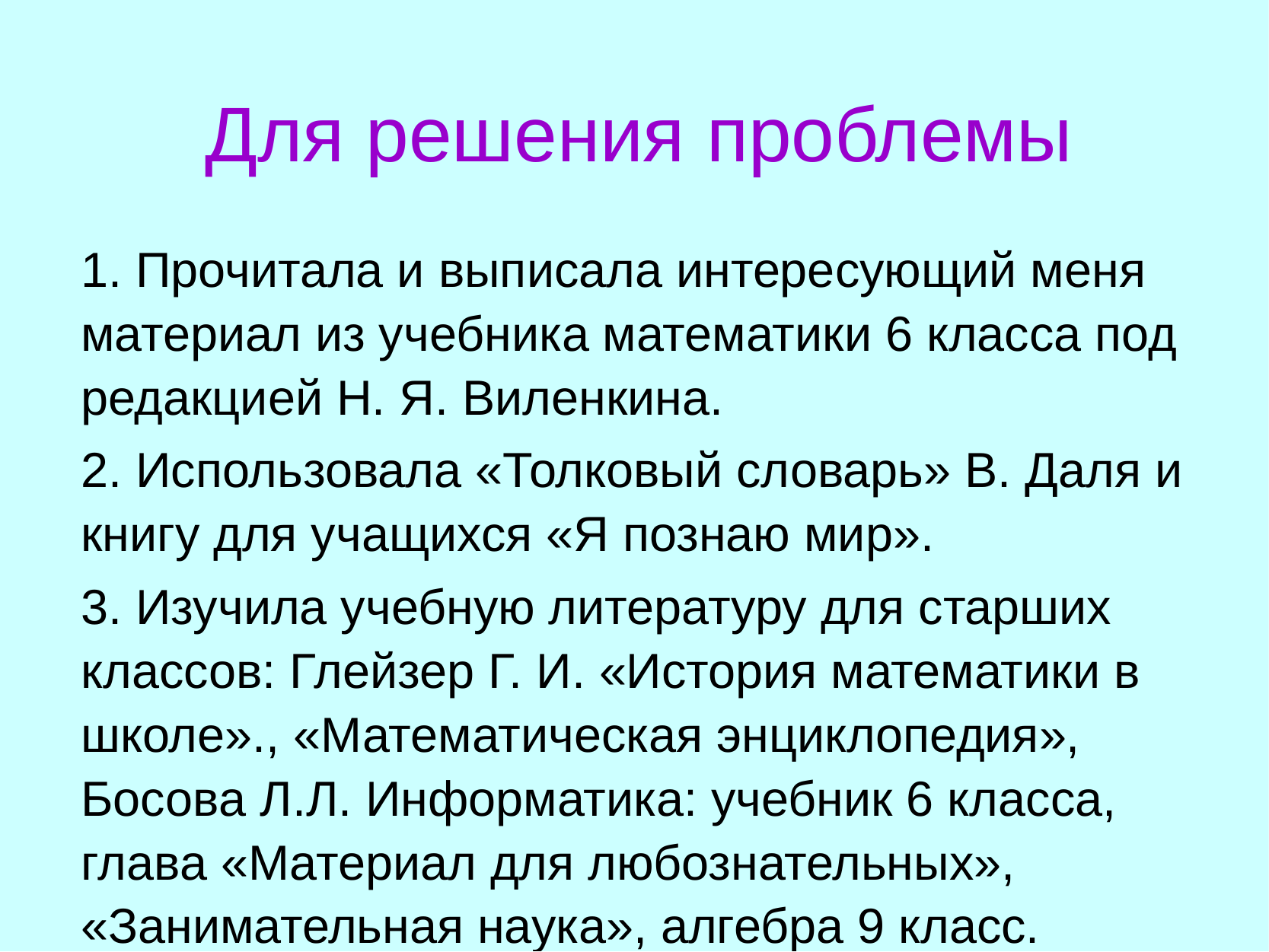

# Для решения проблемы
1. Прочитала и выписала интересующий меня материал из учебника математики 6 класса под редакцией Н. Я. Виленкина.
2. Использовала «Толковый словарь» В. Даля и книгу для учащихся «Я познаю мир».
3. Изучила учебную литературу для старших классов: Глейзер Г. И. «История математики в школе»., «Математическая энциклопедия», Босова Л.Л. Информатика: учебник 6 класса, глава «Материал для любознательных», «Занимательная наука», алгебра 9 класс.